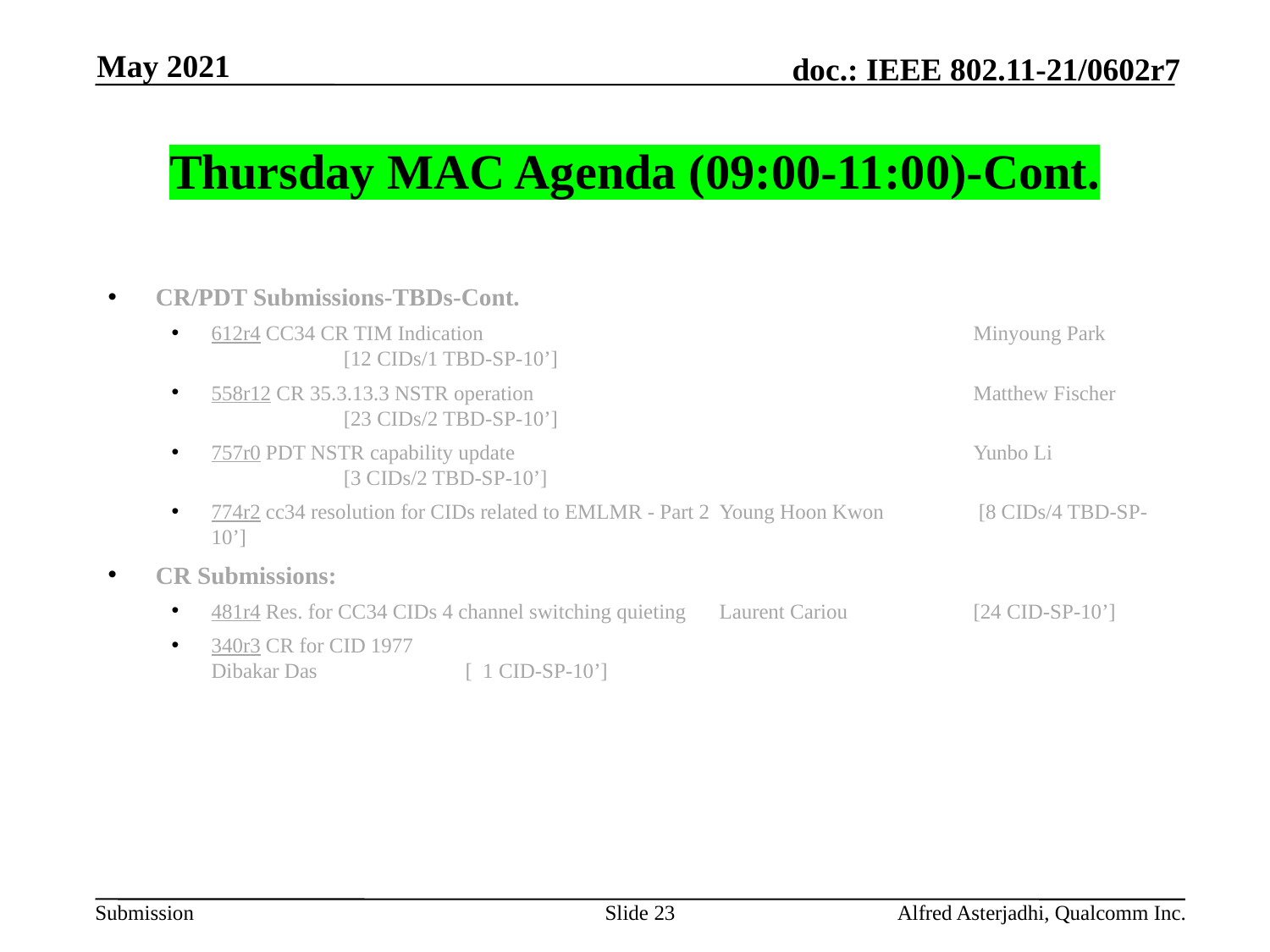

May 2021
# Thursday MAC Agenda (09:00-11:00)-Cont.
CR/PDT Submissions-TBDs-Cont.
612r4 CC34 CR TIM Indication 				Minyoung Park	 [12 CIDs/1 TBD-SP-10’]
558r12 CR 35.3.13.3 NSTR operation				Matthew Fischer	 [23 CIDs/2 TBD-SP-10’]
757r0 PDT NSTR capability update				Yunbo Li		 [3 CIDs/2 TBD-SP-10’]
774r2 cc34 resolution for CIDs related to EMLMR - Part 2	Young Hoon Kwon	 [8 CIDs/4 TBD-SP-10’]
CR Submissions:
481r4 Res. for CC34 CIDs 4 channel switching quieting	Laurent Cariou 	[24 CID-SP-10’]
340r3 CR for CID 1977						Dibakar Das     	[  1 CID-SP-10’]

Slide 23
Alfred Asterjadhi, Qualcomm Inc.